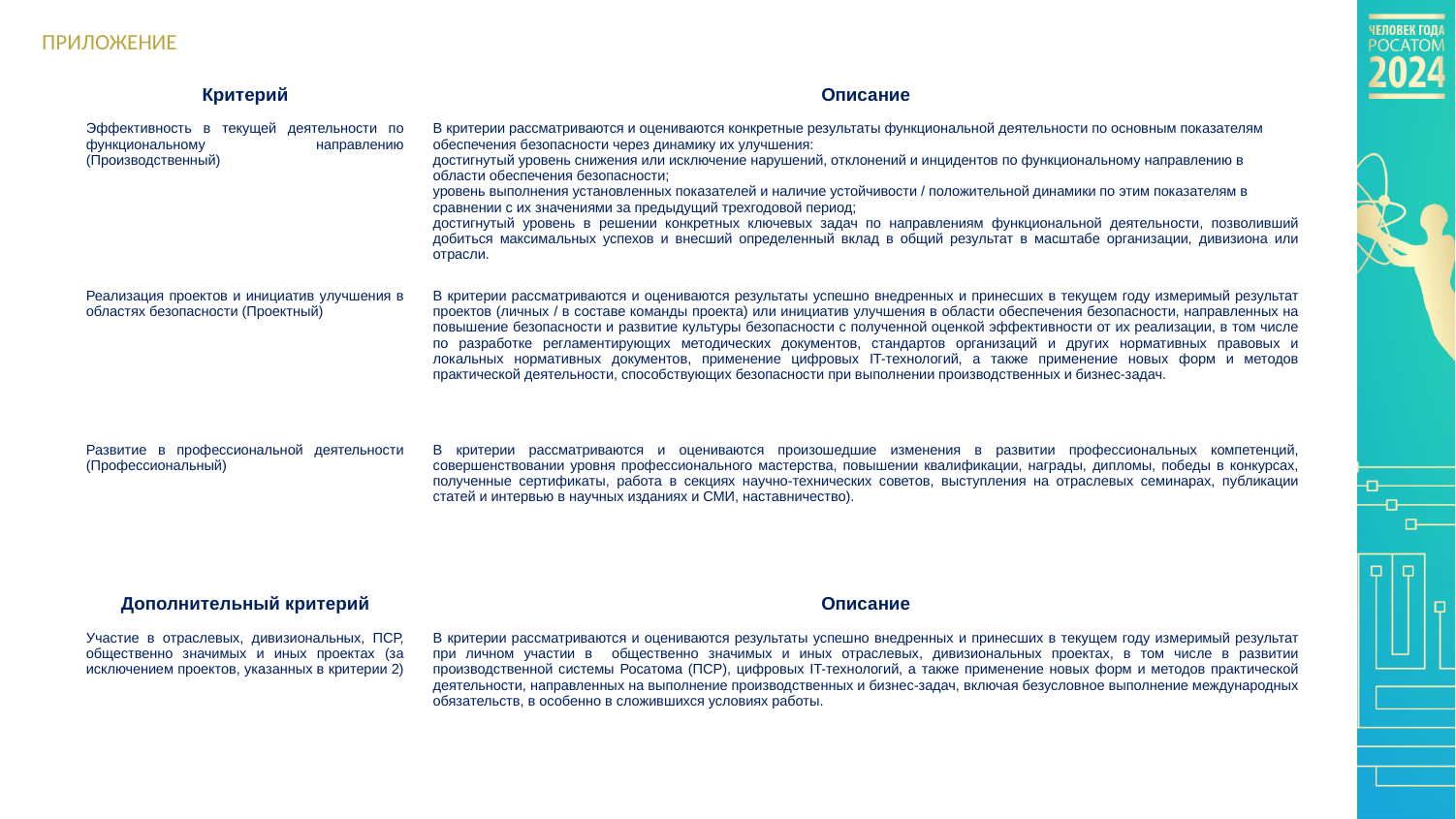

ПРИЛОЖЕНИЕ
| Критерий | Описание |
| --- | --- |
| Эффективность в текущей деятельности по функциональному направлению (Производственный) | В критерии рассматриваются и оцениваются конкретные результаты функциональной деятельности по основным показателям обеспечения безопасности через динамику их улучшения: достигнутый уровень снижения или исключение нарушений, отклонений и инцидентов по функциональному направлению в области обеспечения безопасности; уровень выполнения установленных показателей и наличие устойчивости / положительной динамики по этим показателям в сравнении с их значениями за предыдущий трехгодовой период; достигнутый уровень в решении конкретных ключевых задач по направлениям функциональной деятельности, позволивший добиться максимальных успехов и внесший определенный вклад в общий результат в масштабе организации, дивизиона или отрасли. |
| Реализация проектов и инициатив улучшения в областях безопасности (Проектный) | В критерии рассматриваются и оцениваются результаты успешно внедренных и принесших в текущем году измеримый результат проектов (личных / в составе команды проекта) или инициатив улучшения в области обеспечения безопасности, направленных на повышение безопасности и развитие культуры безопасности с полученной оценкой эффективности от их реализации, в том числе по разработке регламентирующих методических документов, стандартов организаций и других нормативных правовых и локальных нормативных документов, применение цифровых IT-технологий, а также применение новых форм и методов практической деятельности, способствующих безопасности при выполнении производственных и бизнес-задач. |
| Развитие в профессиональной деятельности (Профессиональный) | В критерии рассматриваются и оцениваются произошедшие изменения в развитии профессиональных компетенций, совершенствовании уровня профессионального мастерства, повышении квалификации, награды, дипломы, победы в конкурсах, полученные сертификаты, работа в секциях научно-технических советов, выступления на отраслевых семинарах, публикации статей и интервью в научных изданиях и СМИ, наставничество). |
| Дополнительный критерий | Описание |
| Участие в отраслевых, дивизиональных, ПСР, общественно значимых и иных проектах (за исключением проектов, указанных в критерии 2) | В критерии рассматриваются и оцениваются результаты успешно внедренных и принесших в текущем году измеримый результат при личном участии в общественно значимых и иных отраслевых, дивизиональных проектах, в том числе в развитии производственной системы Росатома (ПСР), цифровых IT-технологий, а также применение новых форм и методов практической деятельности, направленных на выполнение производственных и бизнес-задач, включая безусловное выполнение международных обязательств, в особенно в сложившихся условиях работы. |
|  |  |